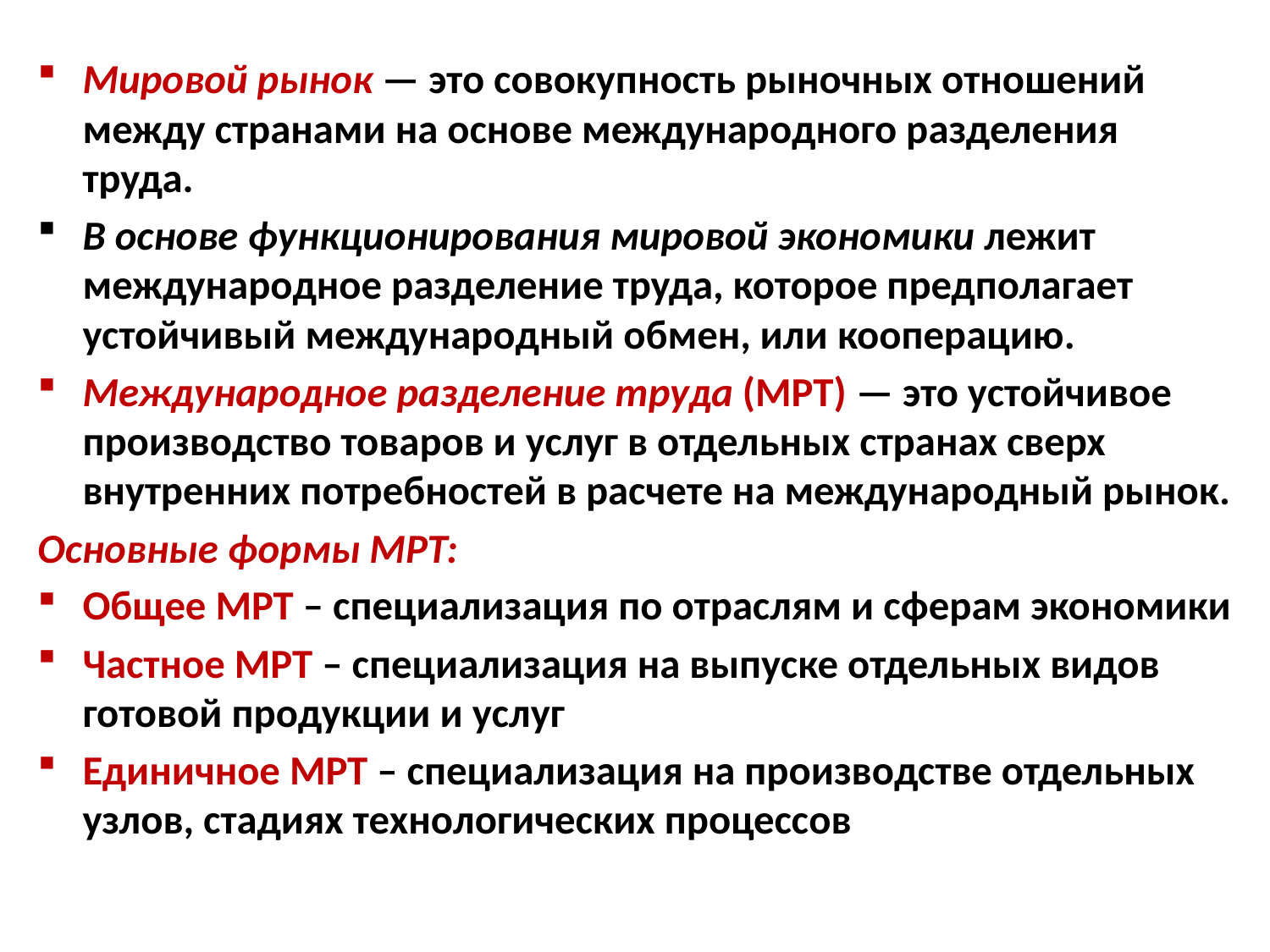

Мировой рынок — это совокупность рыночных отношений между странами на основе международного разделения труда.
В основе функционирования мировой экономики лежит международное разделение труда, которое предполагает устойчивый международный обмен, или кооперацию.
Международное разделение труда (МРТ) — это устойчивое производство товаров и услуг в отдельных странах сверх внутренних потребностей в расчете на международный рынок.
Основные формы МРТ:
Общее МРТ – специализация по отраслям и сферам экономики
Частное МРТ – специализация на выпуске отдельных видов готовой продукции и услуг
Единичное МРТ – специализация на производстве отдельных узлов, стадиях технологических процессов